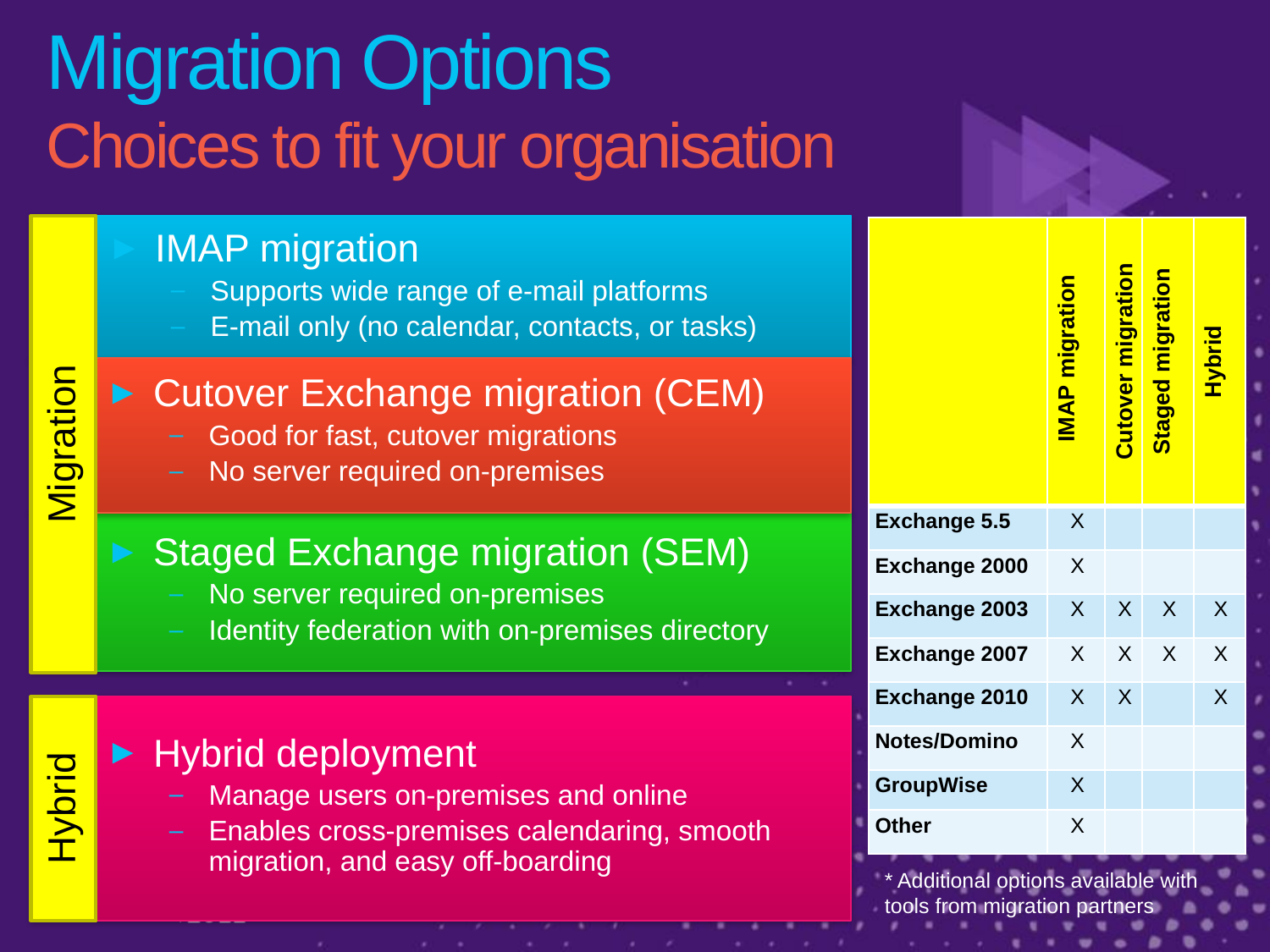

Migration Options
Choices to fit your organisation

|  | IMAP migration | Cutover migration | Staged migration | Hybrid |
| --- | --- | --- | --- | --- |
| Exchange 5.5 | X |  |  |  |
| Exchange 2000 | X |  |  |  |
| Exchange 2003 | X | X | X | X |
| Exchange 2007 | X | X | X | X |
| Exchange 2010 | X | X |  | X |
| Notes/Domino | X |  |  |  |
| GroupWise | X |  |  |  |
| Other | X |  |  |  |
IMAP migration
Supports wide range of e-mail platforms
E-mail only (no calendar, contacts, or tasks)

Cutover Exchange migration (CEM)
Good for fast, cutover migrations
No server required on-premises
Migration

Staged Exchange migration (SEM)
No server required on-premises
Identity federation with on-premises directory

Hybrid deployment
Manage users on-premises and online
Enables cross-premises calendaring, smooth migration, and easy off-boarding
Hybrid
* Additional options available with tools from migration partners